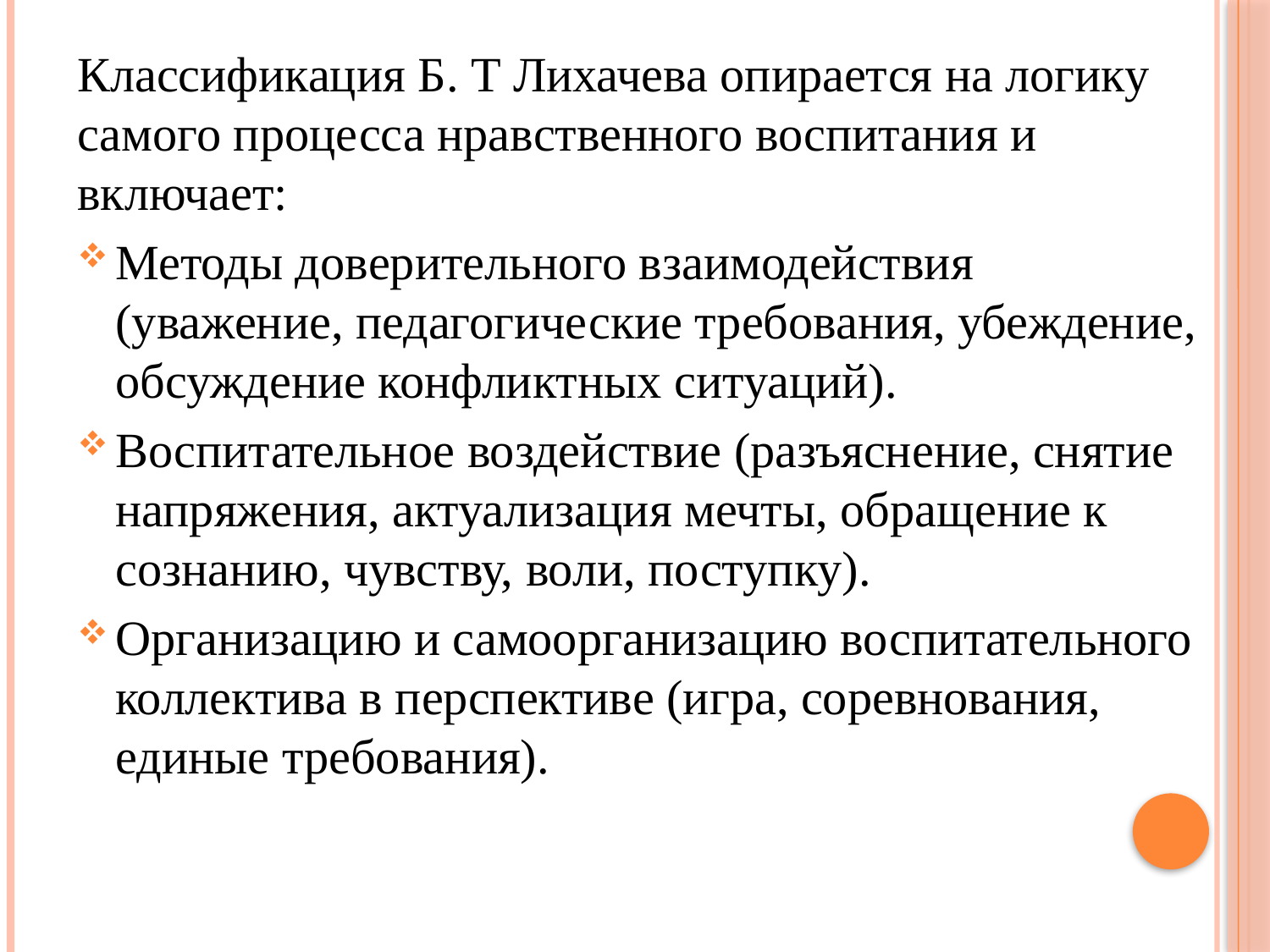

Классификация Б. Т Лихачева опирается на логику самого процесса нравственного воспитания и включает:
Методы доверительного взаимодействия (уважение, педагогические требования, убеждение, обсуждение конфликтных ситуаций).
Воспитательное воздействие (разъяснение, снятие напряжения, актуализация мечты, обращение к сознанию, чувству, воли, поступку).
Организацию и самоорганизацию воспитательного коллектива в перспективе (игра, соревнования, единые требования).

#